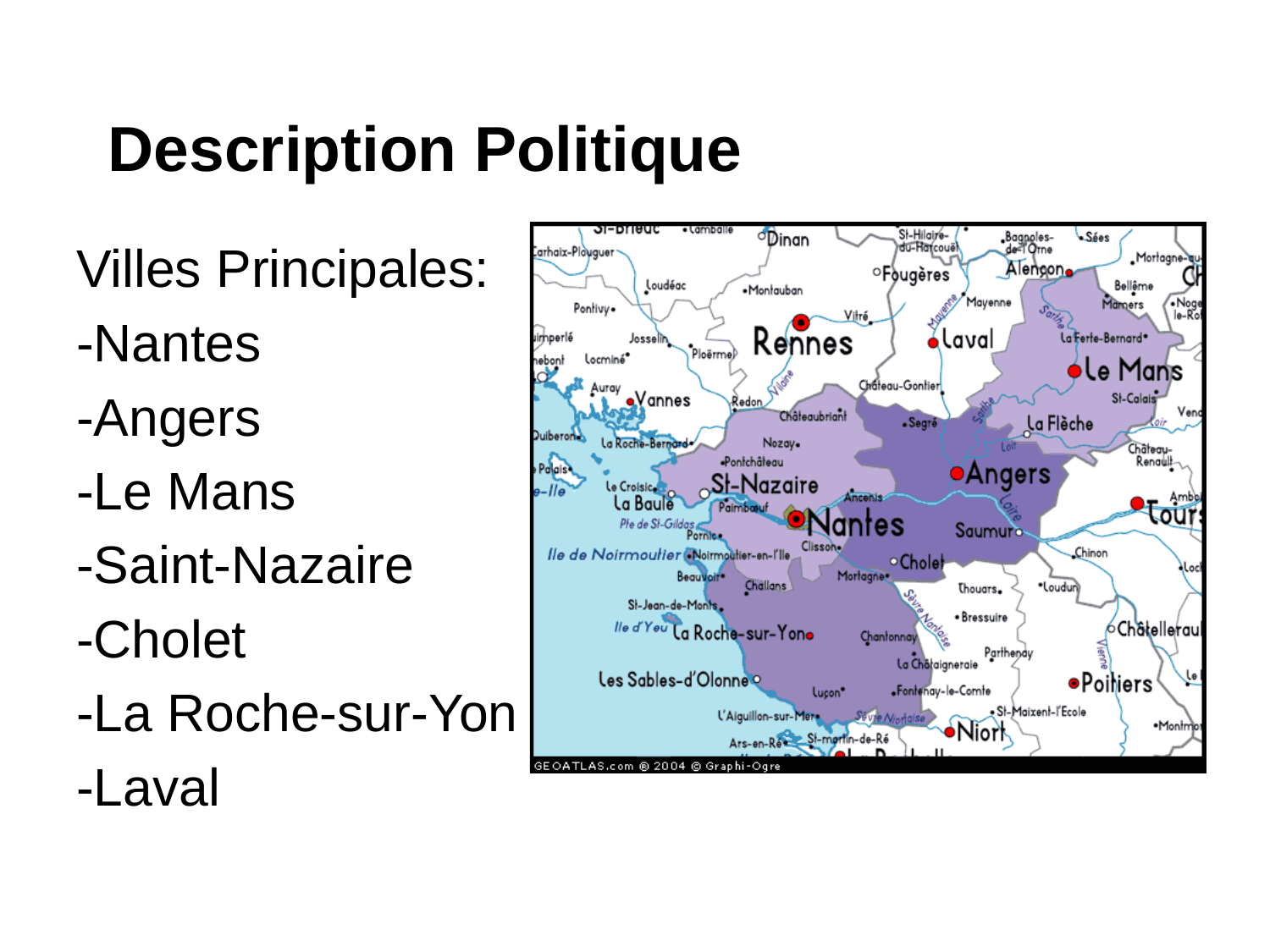

# Description Politique
Villes Principales:
-Nantes
-Angers
-Le Mans
-Saint-Nazaire
-Cholet
-La Roche-sur-Yon
-Laval